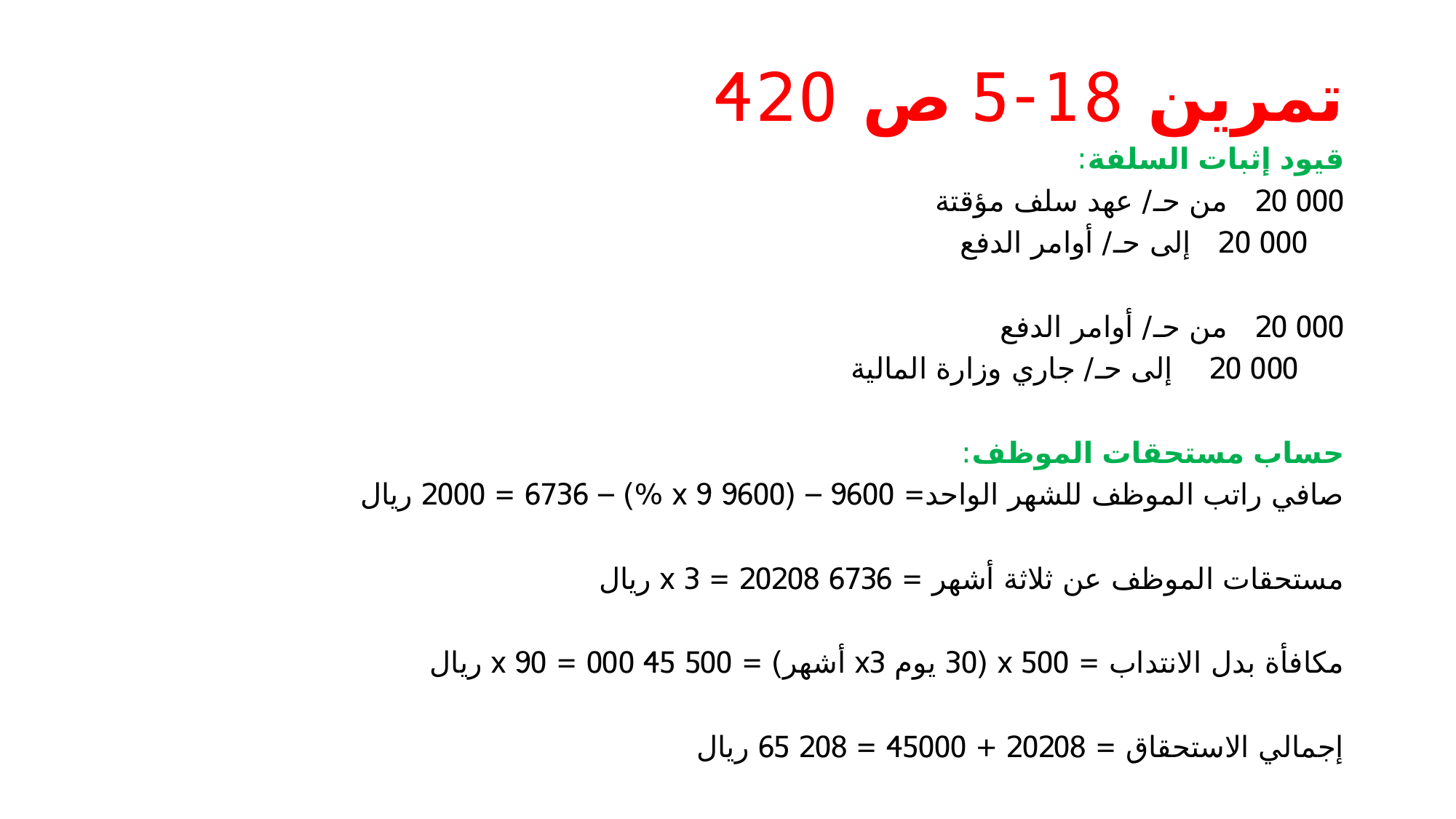

# تمرين 18-5 ص 420
قيود إثبات السلفة:
000 20   من حـ/ عهد سلف مؤقتة
    000 20   إلى حـ/ أوامر الدفع

000 20   من حـ/ أوامر الدفع
     000 20    إلى حـ/ جاري وزارة المالية

حساب مستحقات الموظف:
صافي راتب الموظف للشهر الواحد= 9600 – (9600 x 9 %) – 2000 = 6736 ريال

مستحقات الموظف عن ثلاثة أشهر = 6736 x 3 = 20208 ريال

مكافأة بدل الانتداب = 500 x (30 يوم x3 أشهر) = 500 x 90 = 000 45 ريال

إجمالي الاستحقاق = 20208 + 45000 = 208 65 ريال